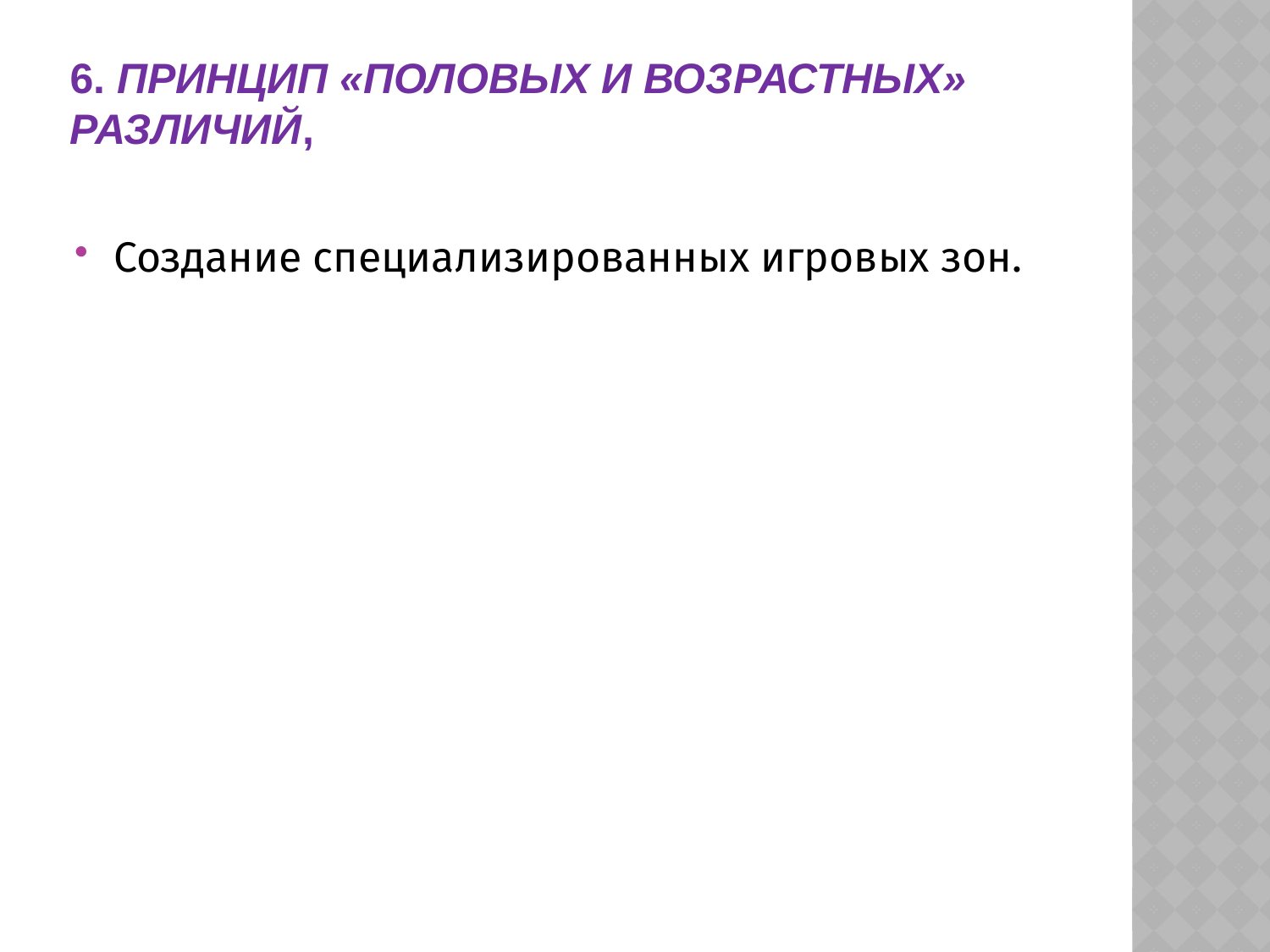

# 6. Принцип «половых и возрастных» различий,
Создание специализированных игровых зон.